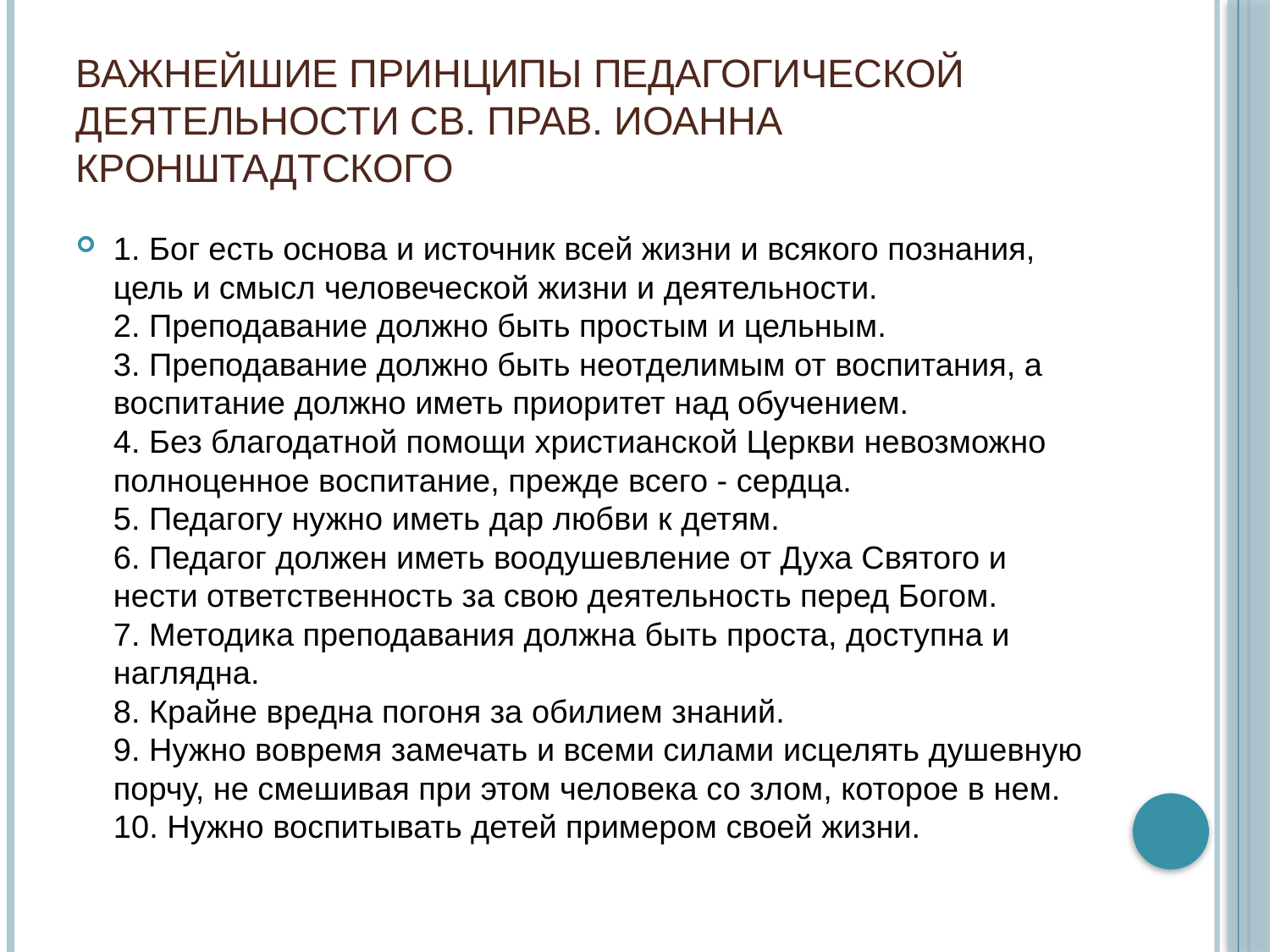

# Важнейшие принципы педагогической деятельности св. прав. Иоанна Кронштадтского
1. Бог есть основа и источник всей жизни и всякого познания, цель и смысл человеческой жизни и деятельности. 
2. Преподавание должно быть простым и цельным. 
3. Преподавание должно быть неотделимым от воспитания, а воспитание должно иметь приоритет над обучением. 
4. Без благодатной помощи христианской Церкви невозможно полноценное воспитание, прежде всего - сердца. 
5. Педагогу нужно иметь дар любви к детям. 
6. Педагог должен иметь воодушевление от Духа Святого и нести ответственность за свою деятельность перед Богом. 
7. Методика преподавания должна быть проста, доступна и наглядна. 
8. Крайне вредна погоня за обилием знаний. 
9. Нужно вовремя замечать и всеми силами исцелять душевную порчу, не смешивая при этом человека со злом, которое в нем. 
10. Нужно воспитывать детей примером своей жизни.